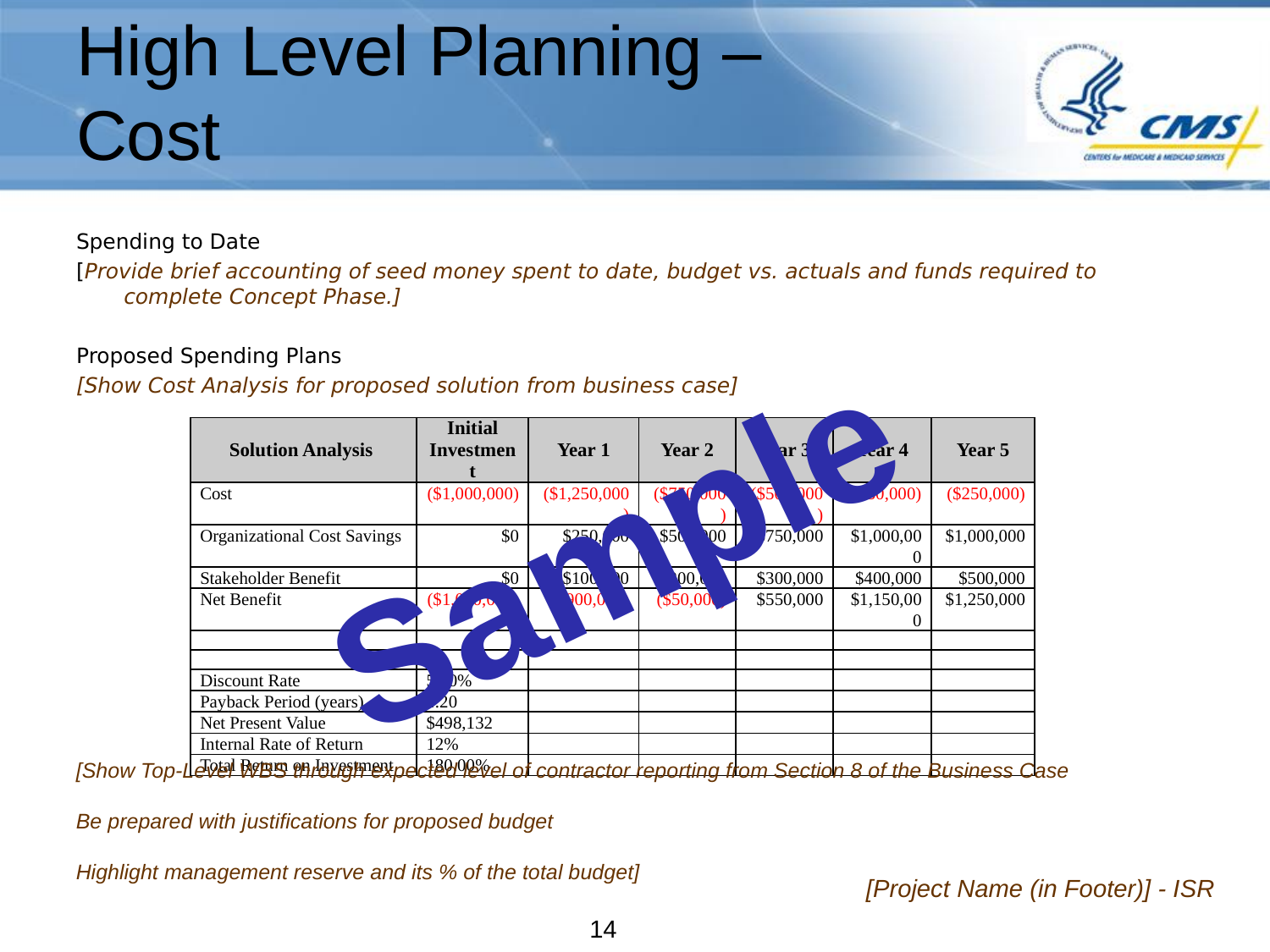

# High Level Planning – Cost
Spending to Date
[Provide brief accounting of seed money spent to date, budget vs. actuals and funds required to complete Concept Phase.]

Proposed Spending Plans
[Show Cost Analysis for proposed solution from business case]
| Solution Analysis | Initial Investment | Year 1 | Year 2 | Year 3 | Year 4 | Year 5 |
| --- | --- | --- | --- | --- | --- | --- |
| Cost | ($1,000,000) | ($1,250,000) | ($750,000) | ($500,000) | ($250,000) | ($250,000) |
| Organizational Cost Savings | $0 | $250,000 | $500,000 | $750,000 | $1,000,000 | $1,000,000 |
| Stakeholder Benefit | $0 | $100,000 | $200,000 | $300,000 | $400,000 | $500,000 |
| Net Benefit | ($1,000,000) | ($900,000) | ($50,000) | $550,000 | $1,150,000 | $1,250,000 |
|  |  |  |  |  |  |  |
|  |  |  |  |  |  |  |
| Discount Rate | 5.00% |  |  |  |  |  |
| Payback Period (years) | 4.20 |  |  |  |  |  |
| Net Present Value | $498,132 |  |  |  |  |  |
| Internal Rate of Return | 12% |  |  |  |  |  |
| Total Return on Investment | 180.00% |  |  |  |  |  |
Sample
[Show Top-Level WBS through expected level of contractor reporting from Section 8 of the Business Case

Be prepared with justifications for proposed budget

Highlight management reserve and its % of the total budget]
[Project Name (in Footer)] - ISR
14